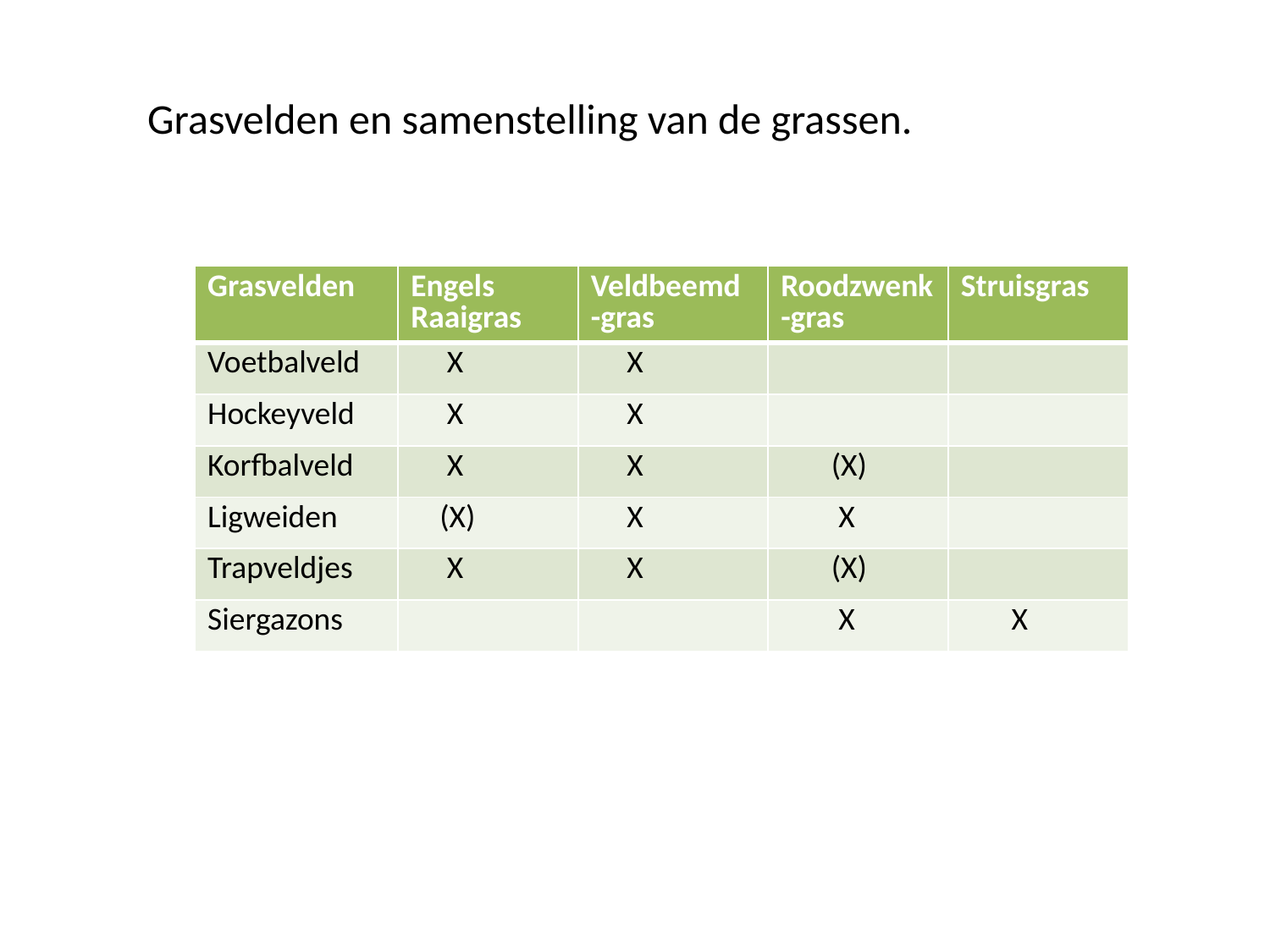

Grasvelden en samenstelling van de grassen.
| Grasvelden | Engels Raaigras | Veldbeemd -gras | Roodzwenk -gras | Struisgras |
| --- | --- | --- | --- | --- |
| Voetbalveld | X | X |  |  |
| Hockeyveld | X | X |  |  |
| Korfbalveld | X | X | (X) |  |
| Ligweiden | (X) | X | X |  |
| Trapveldjes | X | X | (X) |  |
| Siergazons |  |  | X | X |